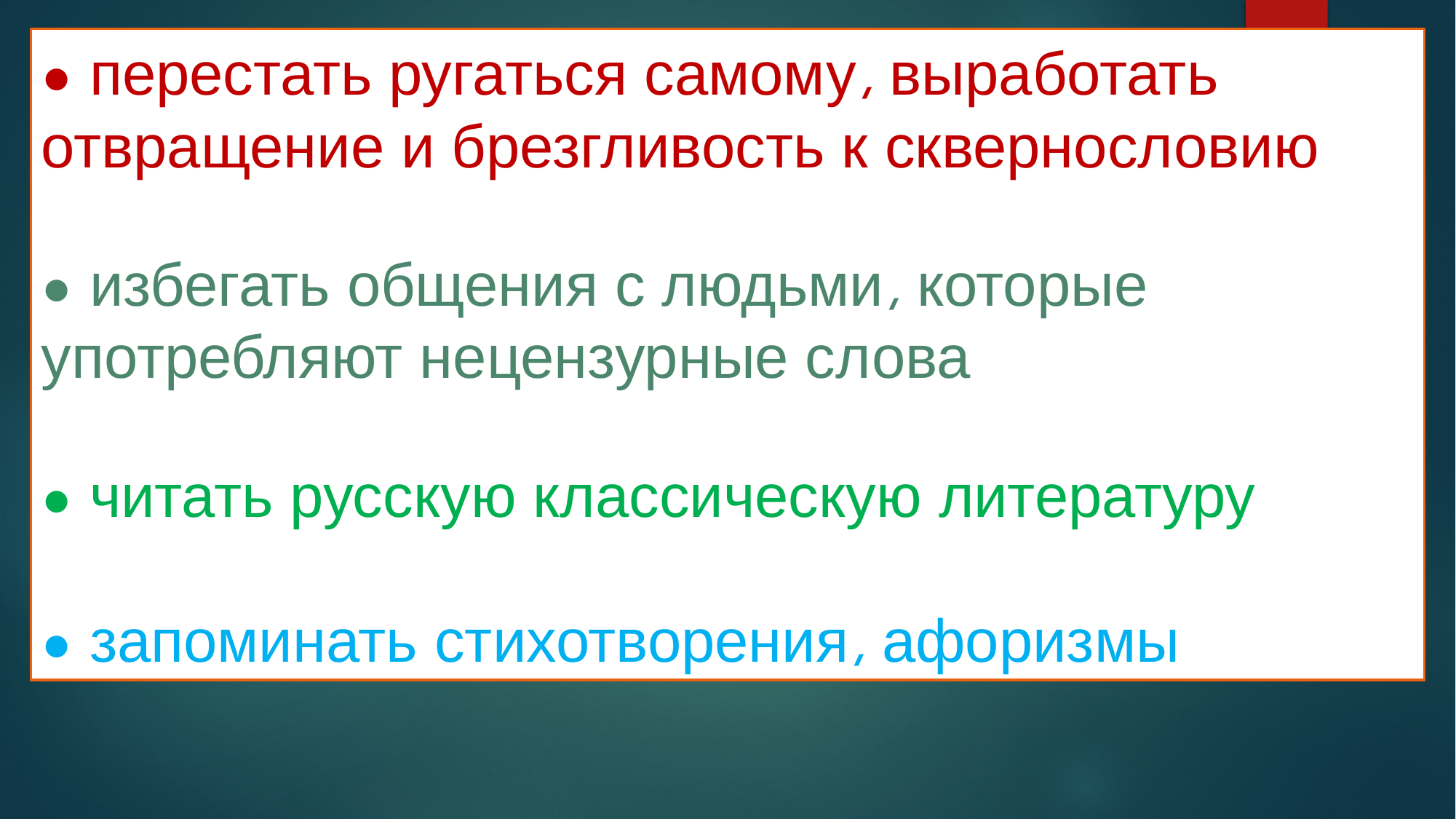

• перестать ругаться самому, выработать отвращение и брезгливость к сквернословию

• избегать общения с людьми, которые употребляют нецензурные слова

• читать русскую классическую литературу

• запоминать стихотворения, афоризмы